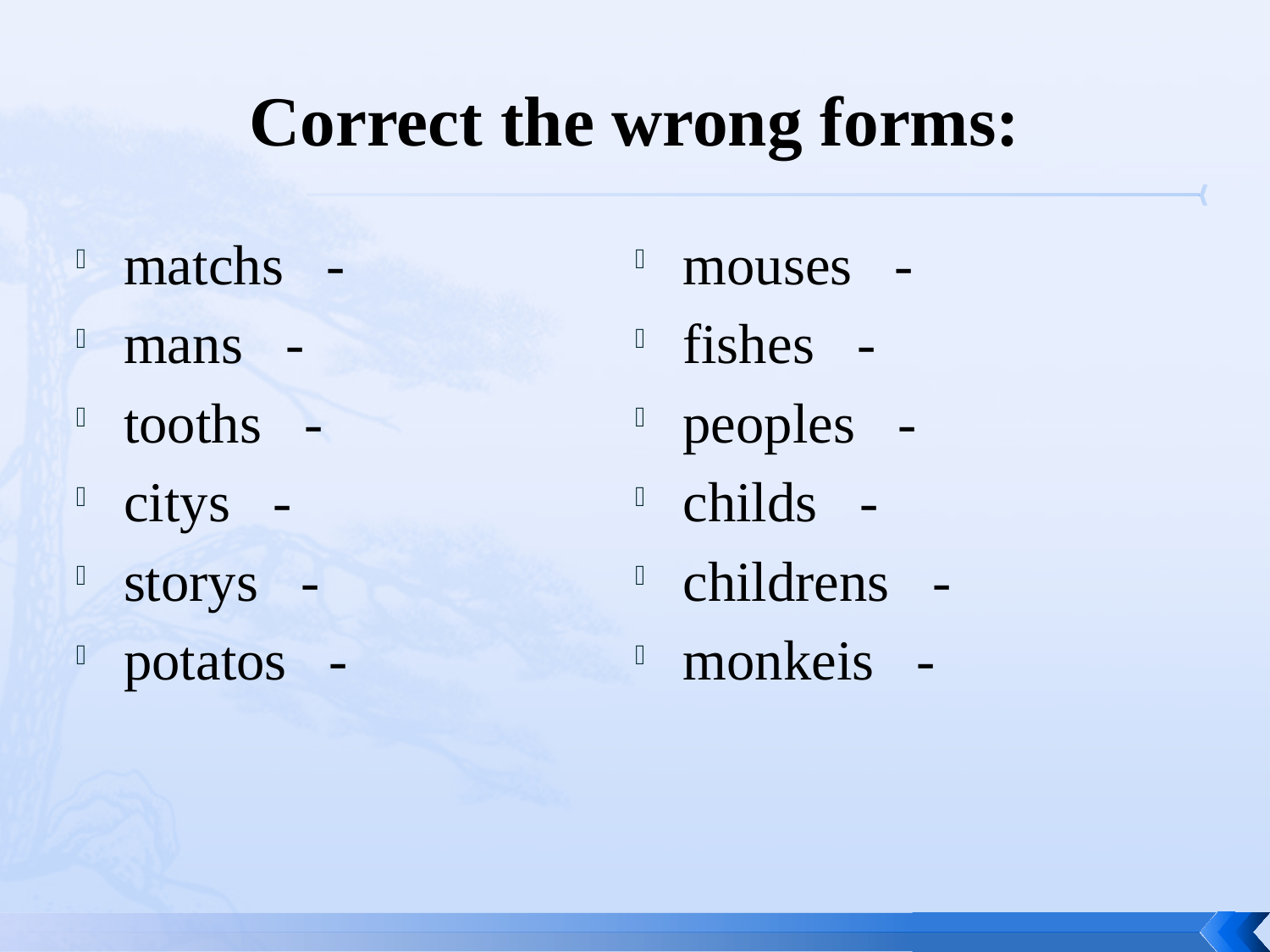

# Correct the wrong forms:
matchs   -
mans   -
tooths   -
citys   -
storys   -
potatos   -
mouses   -
fishes   -
peoples   -
childs   -
childrens   -
monkeis   -